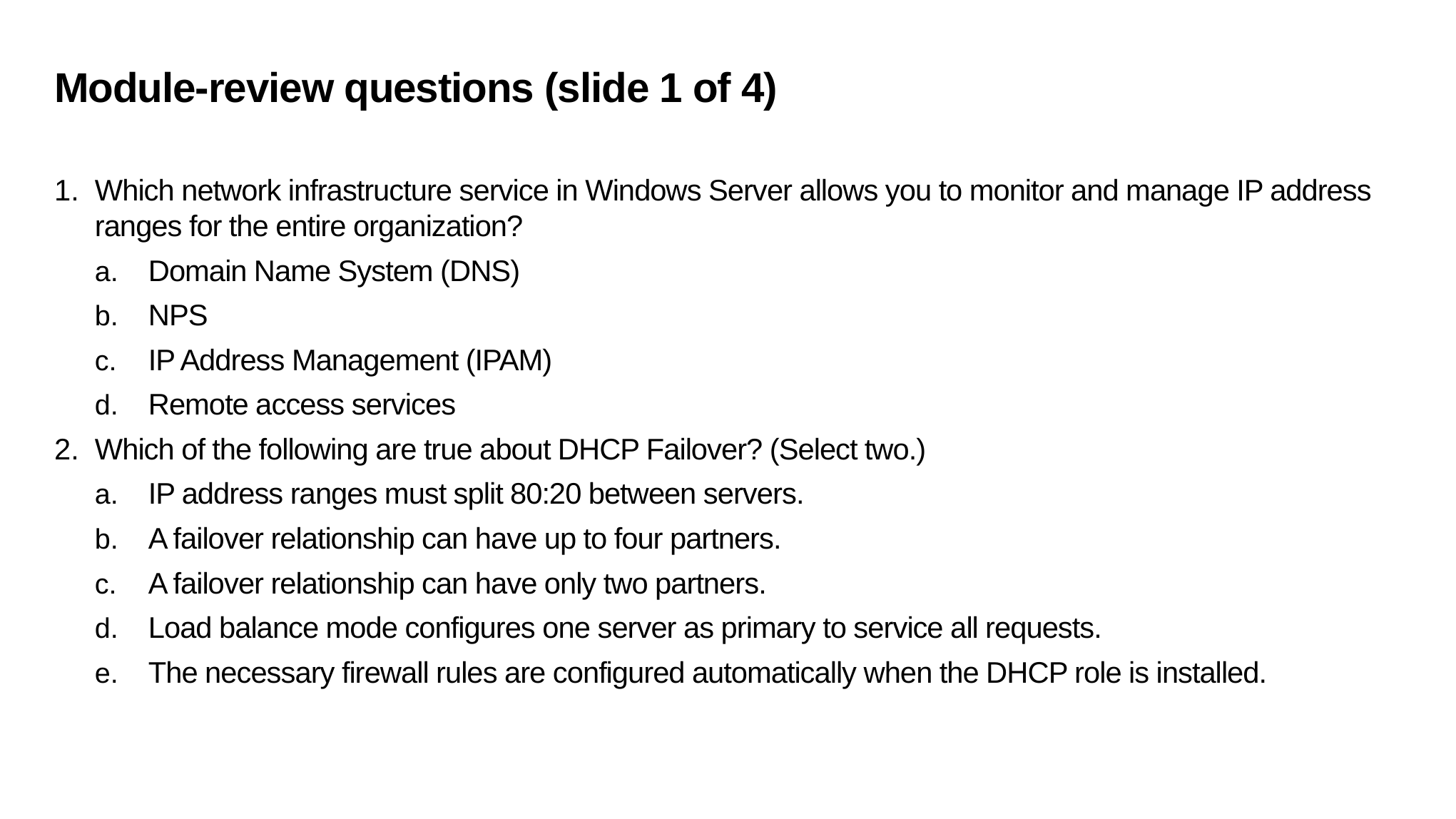

# Module-review questions (slide 1 of 4)
Which network infrastructure service in Windows Server allows you to monitor and manage IP address ranges for the entire organization?
Domain Name System (DNS)
NPS
IP Address Management (IPAM)
Remote access services
Which of the following are true about DHCP Failover? (Select two.)
IP address ranges must split 80:20 between servers.
A failover relationship can have up to four partners.
A failover relationship can have only two partners.
Load balance mode configures one server as primary to service all requests.
The necessary firewall rules are configured automatically when the DHCP role is installed.